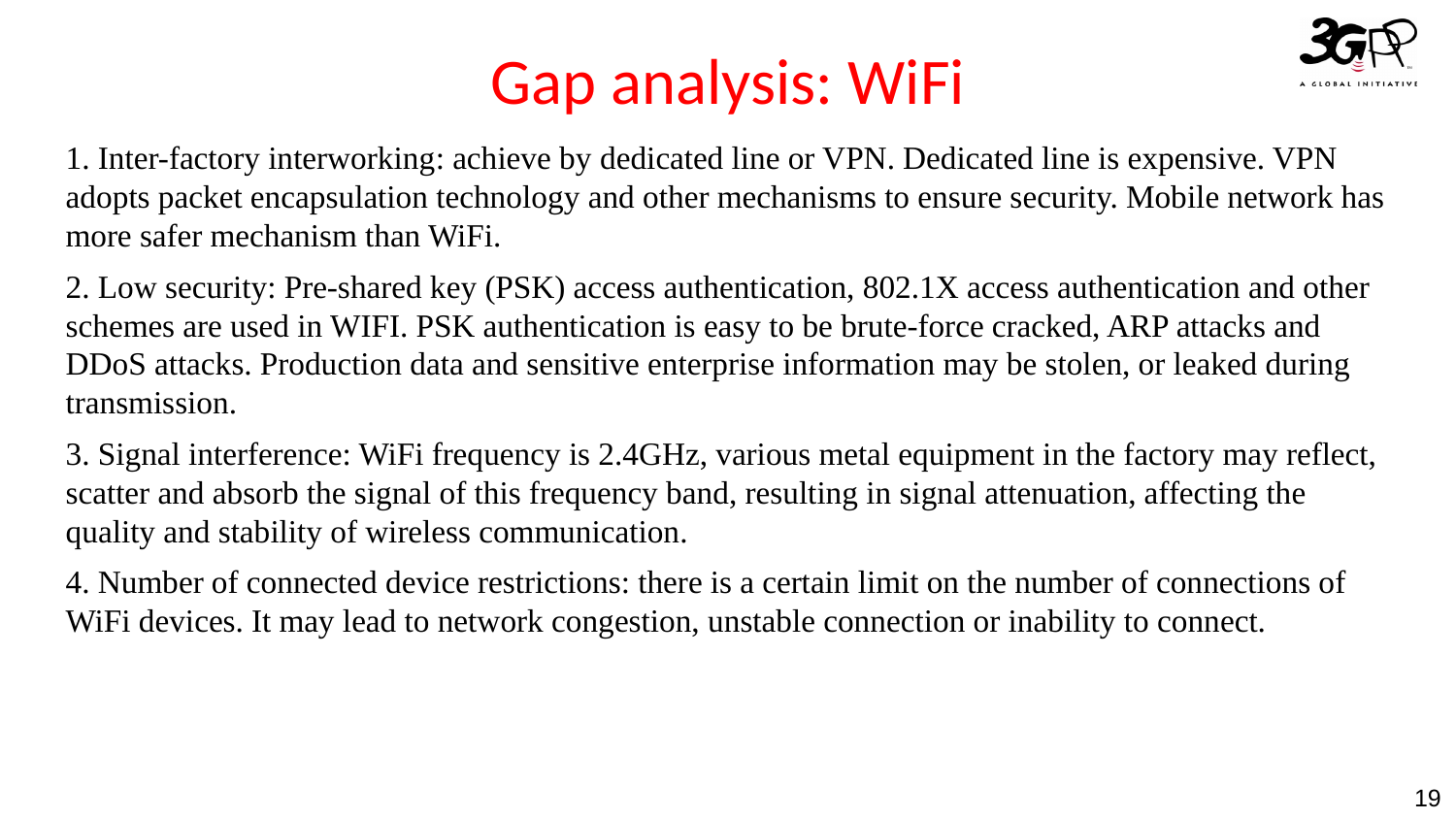

Gap analysis: WiFi
1. Inter-factory interworking: achieve by dedicated line or VPN. Dedicated line is expensive. VPN adopts packet encapsulation technology and other mechanisms to ensure security. Mobile network has more safer mechanism than WiFi.
2. Low security: Pre-shared key (PSK) access authentication, 802.1X access authentication and other schemes are used in WIFI. PSK authentication is easy to be brute-force cracked, ARP attacks and DDoS attacks. Production data and sensitive enterprise information may be stolen, or leaked during transmission.
3. Signal interference: WiFi frequency is 2.4GHz, various metal equipment in the factory may reflect, scatter and absorb the signal of this frequency band, resulting in signal attenuation, affecting the quality and stability of wireless communication.
4. Number of connected device restrictions: there is a certain limit on the number of connections of WiFi devices. It may lead to network congestion, unstable connection or inability to connect.